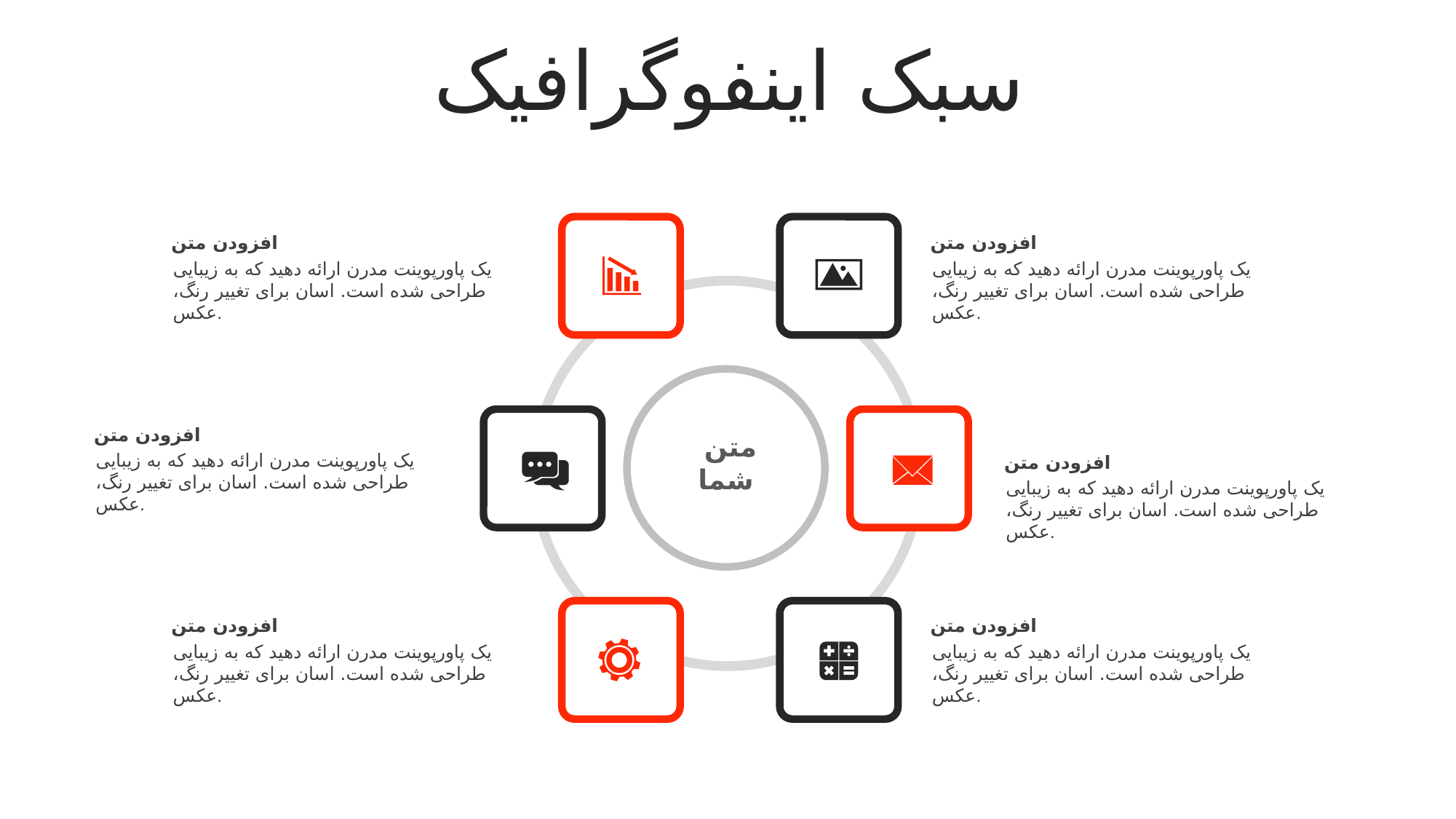

سبک اینفوگرافیک

افزودن متن

یک پاورپوینت مدرن ارائه دهید که به زیبایی طراحی شده است. اسان برای تغییر رنگ، عکس.

افزودن متن

یک پاورپوینت مدرن ارائه دهید که به زیبایی طراحی شده است. اسان برای تغییر رنگ، عکس.

افزودن متن

یک پاورپوینت مدرن ارائه دهید که به زیبایی طراحی شده است. اسان برای تغییر رنگ، عکس.

متن
شما
افزودن متن

یک پاورپوینت مدرن ارائه دهید که به زیبایی طراحی شده است. اسان برای تغییر رنگ، عکس.

افزودن متن

یک پاورپوینت مدرن ارائه دهید که به زیبایی طراحی شده است. اسان برای تغییر رنگ، عکس.

افزودن متن

یک پاورپوینت مدرن ارائه دهید که به زیبایی طراحی شده است. اسان برای تغییر رنگ، عکس.